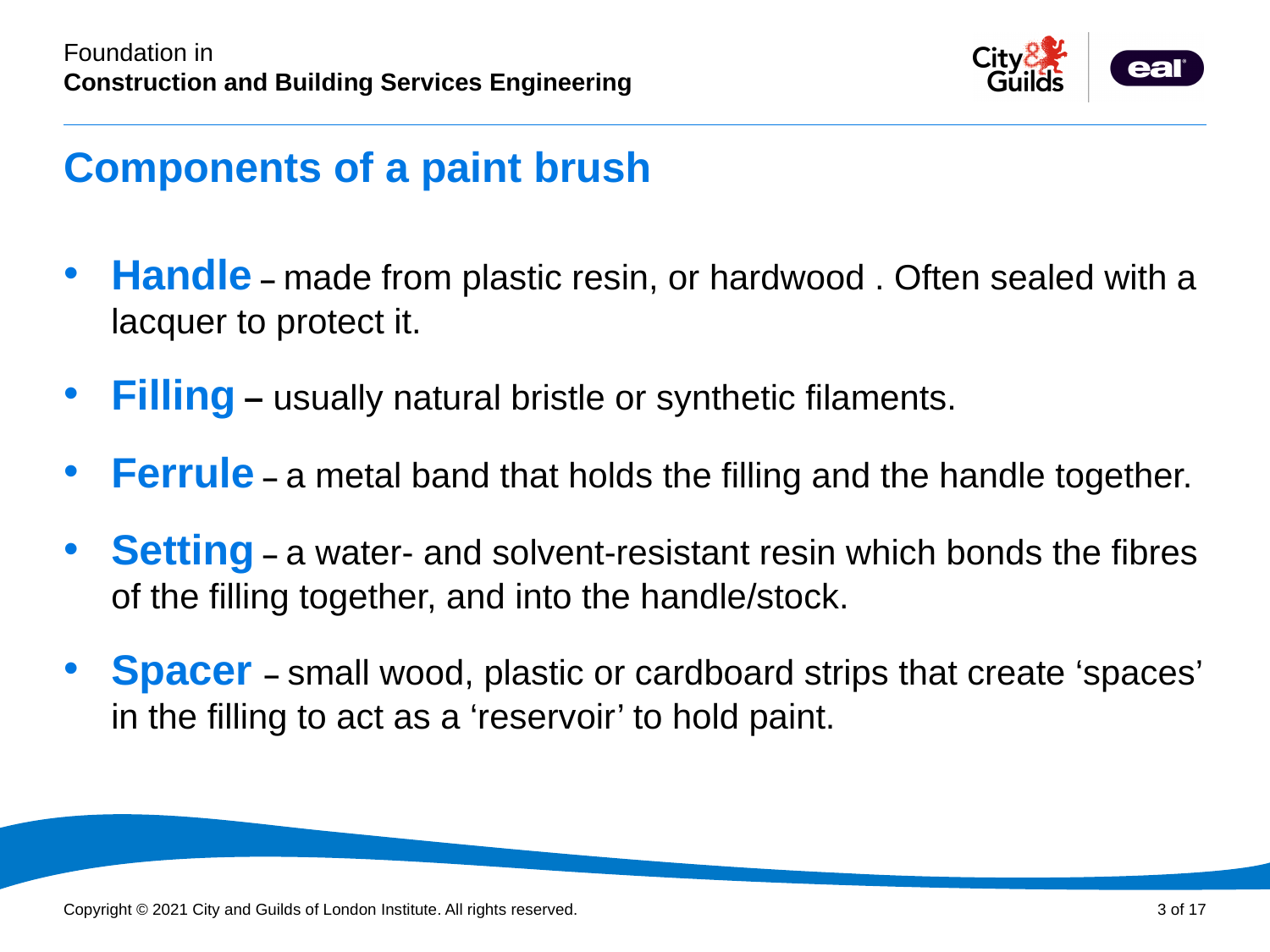

# Components of a paint brush
Handle – made from plastic resin, or hardwood . Often sealed with a lacquer to protect it.
Filling – usually natural bristle or synthetic filaments.
Ferrule – a metal band that holds the filling and the handle together.
Setting – a water- and solvent-resistant resin which bonds the fibres of the filling together, and into the handle/stock.
Spacer – small wood, plastic or cardboard strips that create ‘spaces’ in the filling to act as a ‘reservoir’ to hold paint.